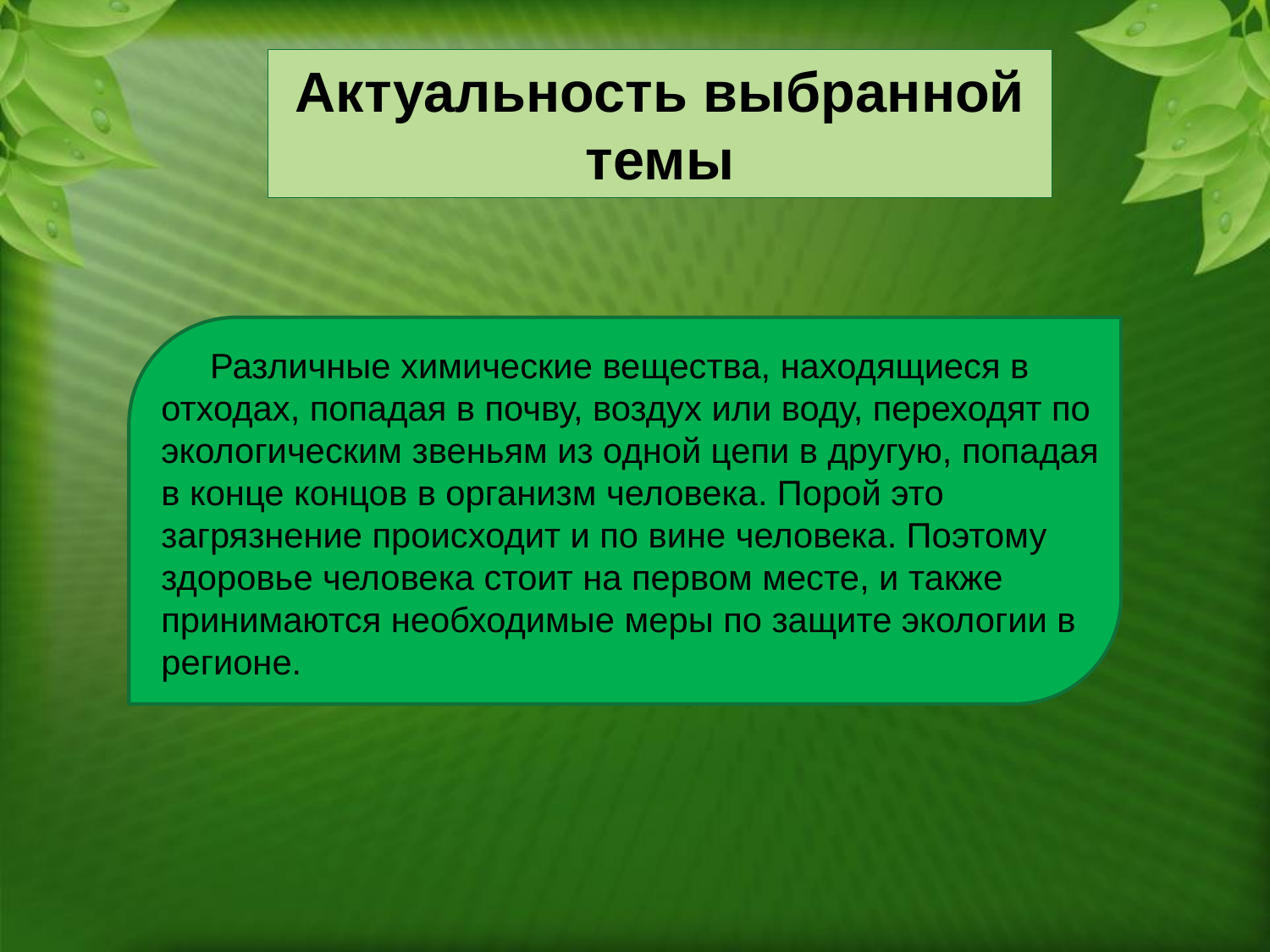

Актуальность выбранной темы

     Различные химические вещества, находящиеся в отходах, попадая в почву, воздух или воду, переходят по экологическим звеньям из одной цепи в другую, попадая в конце концов в организм человека. Порой это загрязнение происходит и по вине человека. Поэтому здоровье человека стоит на первом месте, и также принимаются необходимые меры по защите экологии в регионе.